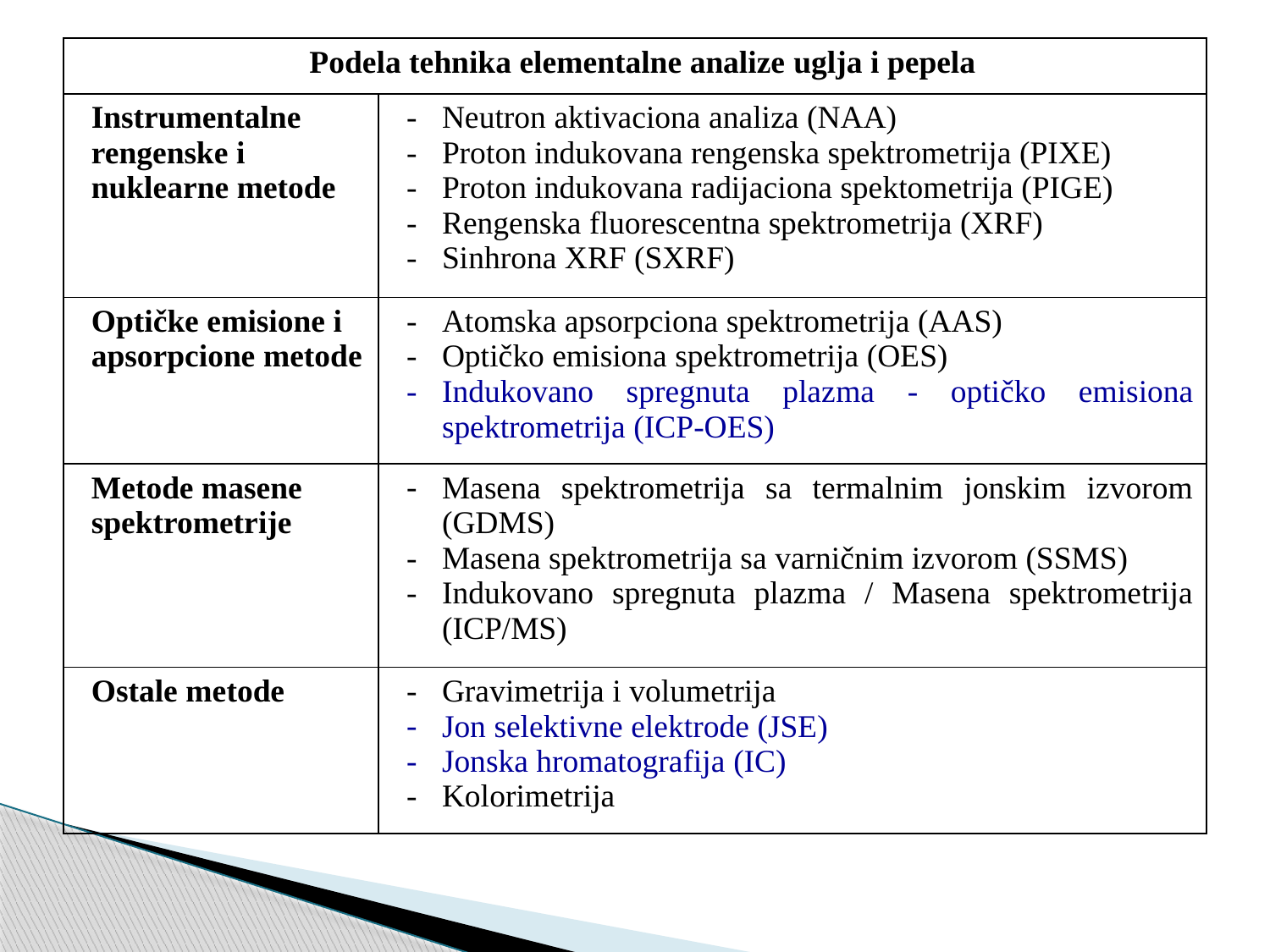

| Podela tehnika elementalne analize uglja i pepela |  |
| --- | --- |
| Instrumentalne rengenske i nuklearne metode | Neutron aktivaciona analiza (NAA) Proton indukovana rengenska spektrometrija (PIXE) Proton indukovana radijaciona spektometrija (PIGE) Rengenska fluorescentna spektrometrija (XRF) Sinhrona XRF (SXRF) |
| Optičke emisione i apsorpcione metode | Atomska apsorpciona spektrometrija (AAS) Optičko emisiona spektrometrija (OES) Indukovano spregnuta plazma - optičko emisiona spektrometrija (ICP-OES) |
| Metode masene spektrometrije | Masena spektrometrija sa termalnim jonskim izvorom (GDMS) Masena spektrometrija sa varničnim izvorom (SSMS) Indukovano spregnuta plazma / Masena spektrometrija (ICP/MS) |
| Ostale metode | Gravimetrija i volumetrija Jon selektivne elektrode (JSE) Jonska hromatografija (IC) Kolorimetrija |